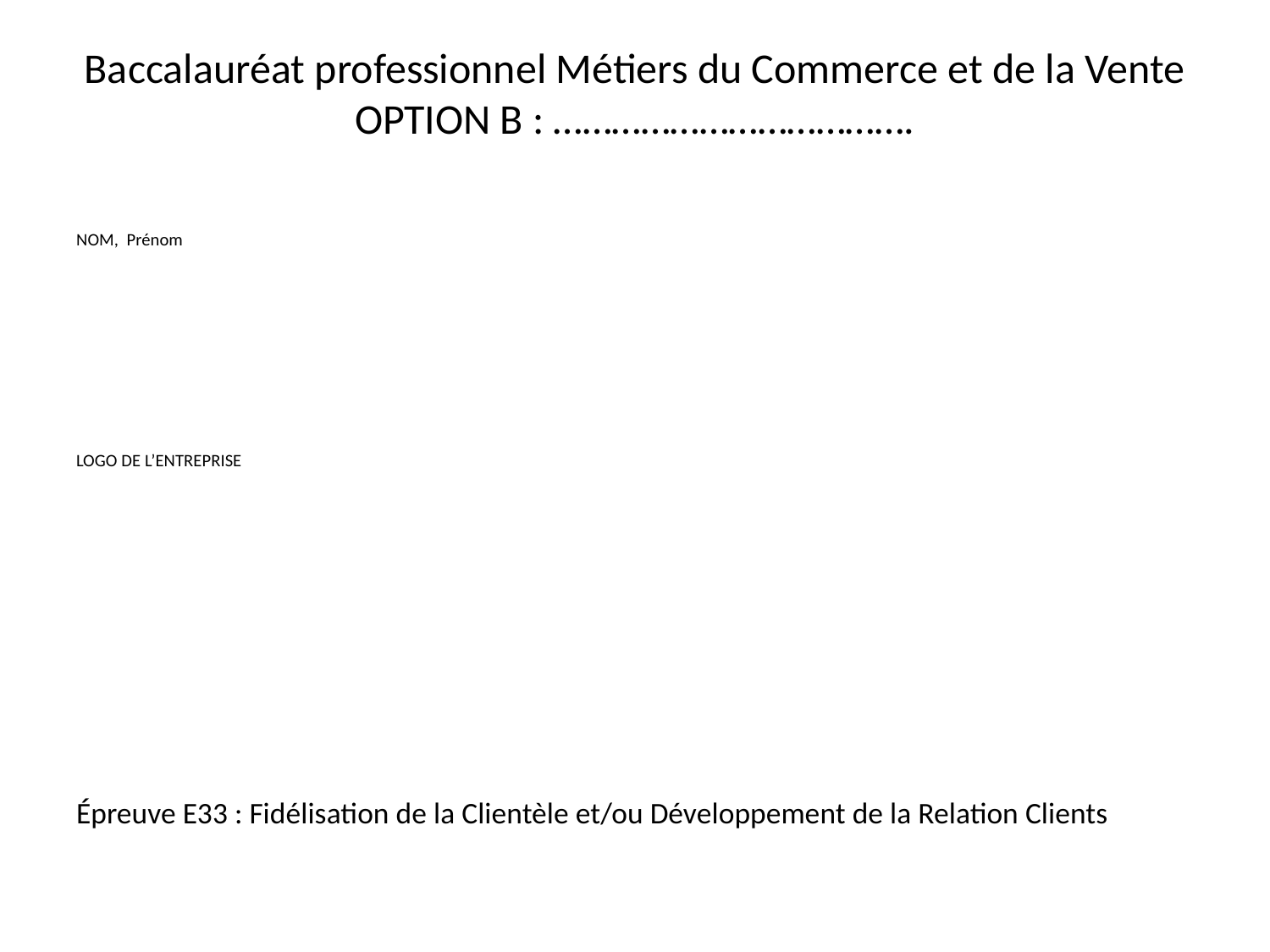

# Baccalauréat professionnel Métiers du Commerce et de la Vente OPTION B : ……………………………….
NOM,  Prénom

LOGO DE L’ENTREPRISE

Épreuve E33 : Fidélisation de la Clientèle et/ou Développement de la Relation Clients